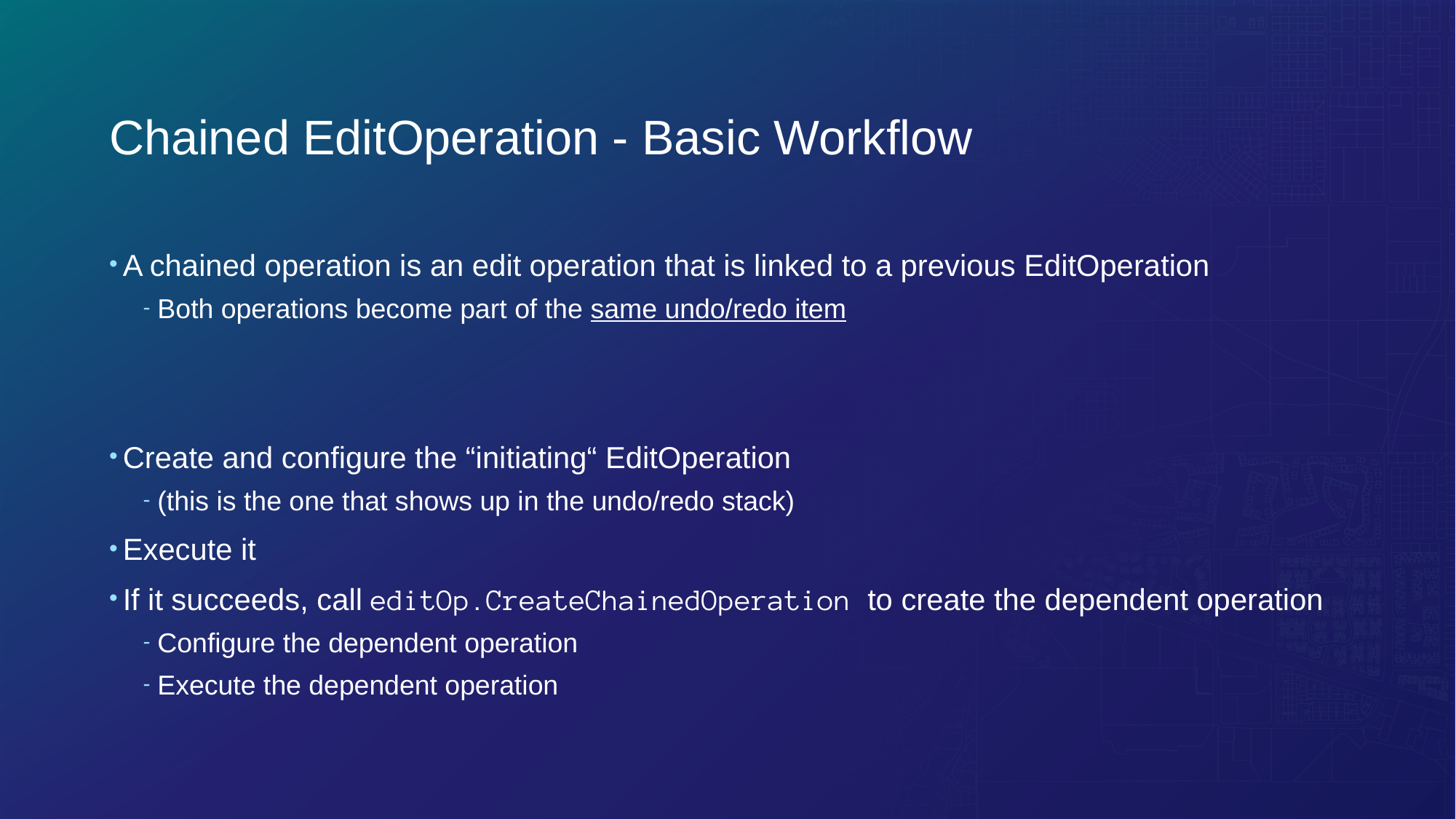

# Chained EditOperation - Basic Workflow
A chained operation is an edit operation that is linked to a previous EditOperation
Both operations become part of the same undo/redo item

Create and configure the “initiating“ EditOperation
(this is the one that shows up in the undo/redo stack)
Execute it
If it succeeds, call editOp.CreateChainedOperation to create the dependent operation
Configure the dependent operation
Execute the dependent operation